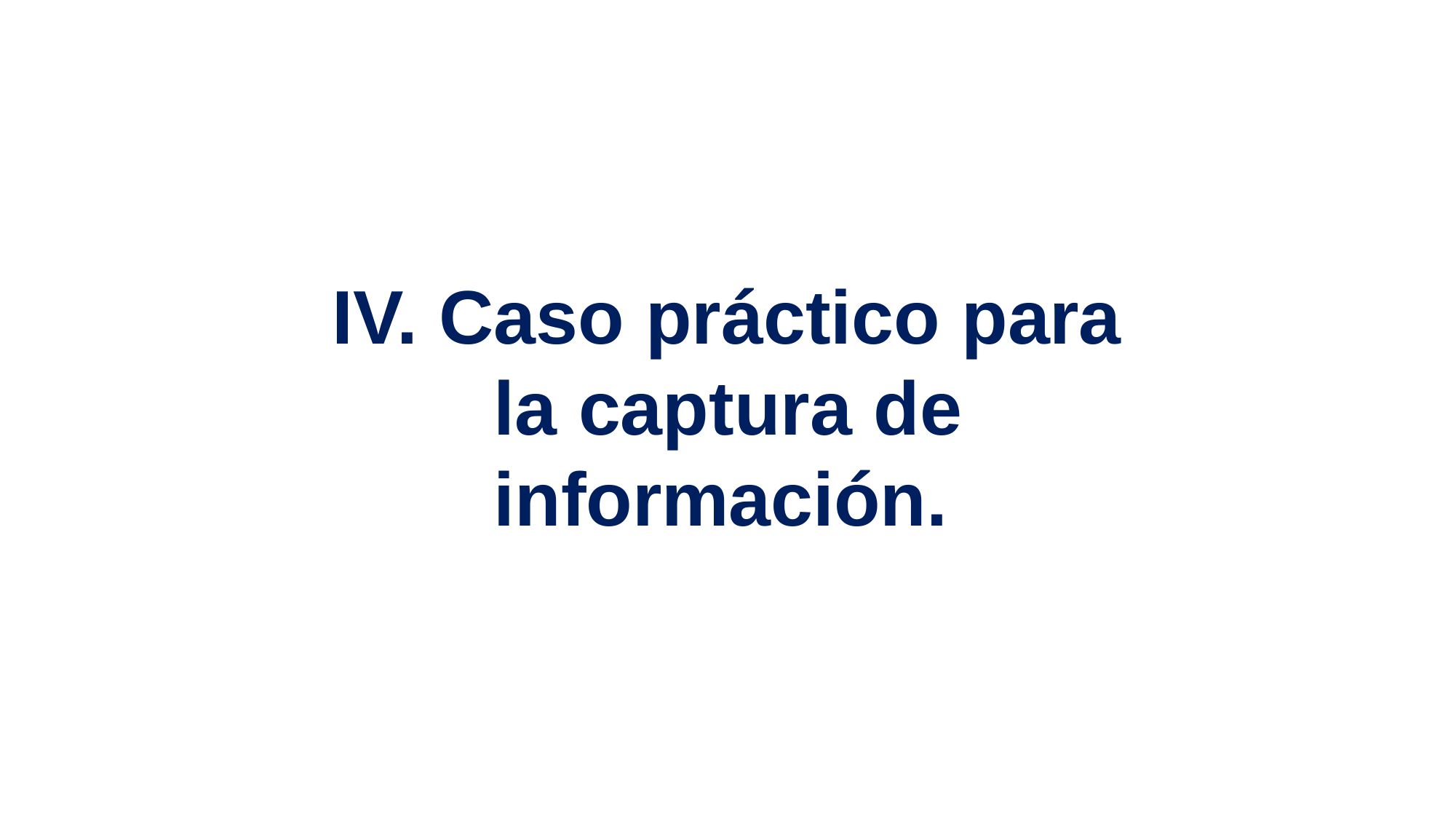

# IV. Caso práctico para la captura de información.